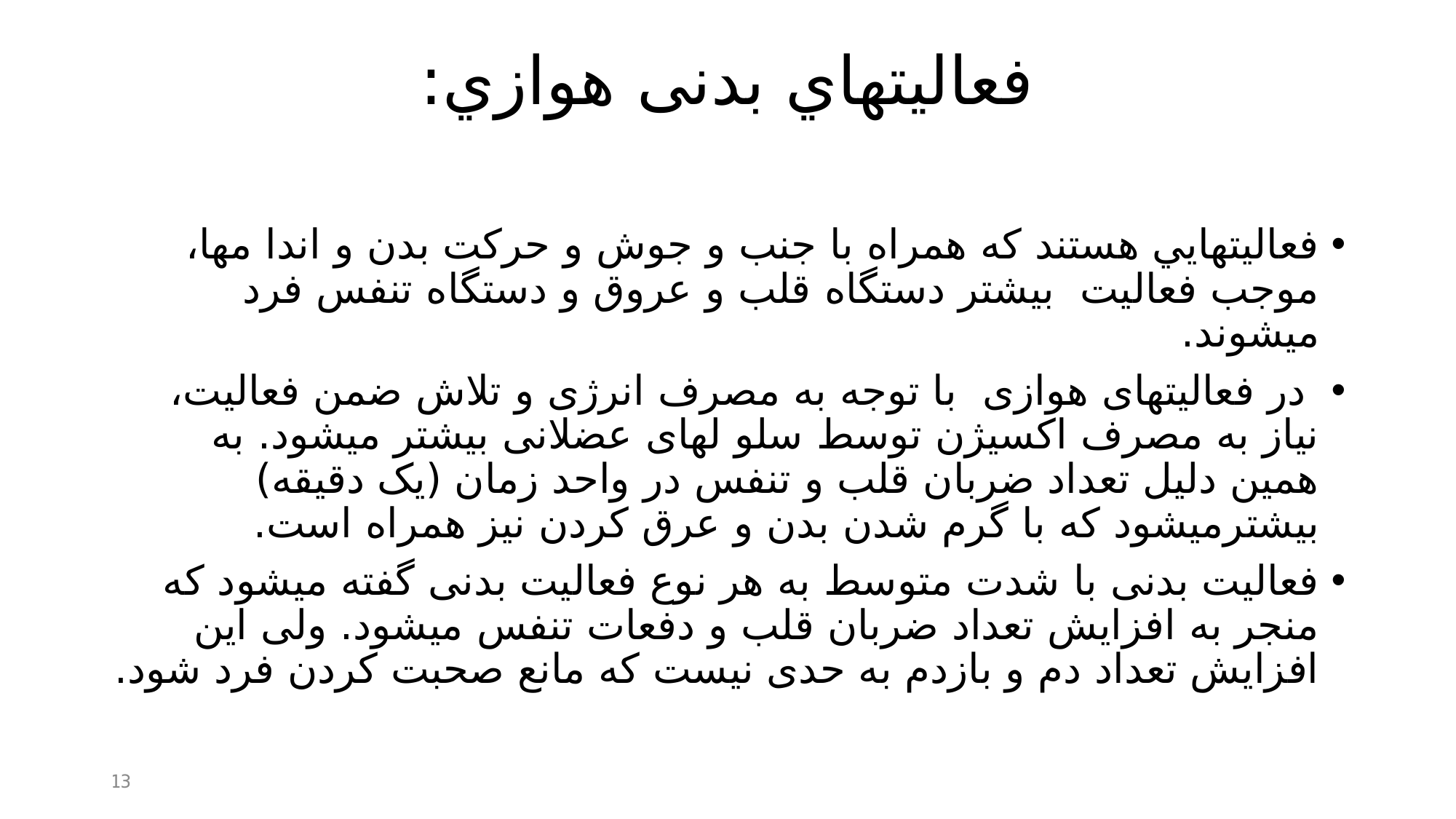

# فعاليتهاي بدنی هوازي:
فعاليتهايي هستند كه همراه با جنب و جوش و حرکت بدن و اندا مها، موجب فعالیت  بیشتر دستگاه قلب و عروق و دستگاه تنفس فرد میشوند.
 در فعالیتهای هوازی  با توجه به مصرف انرژی و تلاش ضمن فعالیت، نیاز به مصرف اکسیژن توسط سلو لهای عضلانی بیشتر میشود. به همین دليل تعداد ضربان قلب و تنفس در واحد زمان (یک دقیقه) بیشترمیشود که با گرم شدن بدن و عرق کردن نیز همراه است.
فعاليت بدنی با شدت متوسط به هر نوع فعاليت بدنی گفته میشود که منجر به افزايش تعداد ضربان قلب و دفعات تنفس میشود. ولی اين افزايش تعداد دم و بازدم به حدی نيست که مانع صحبت کردن فرد شود.

13